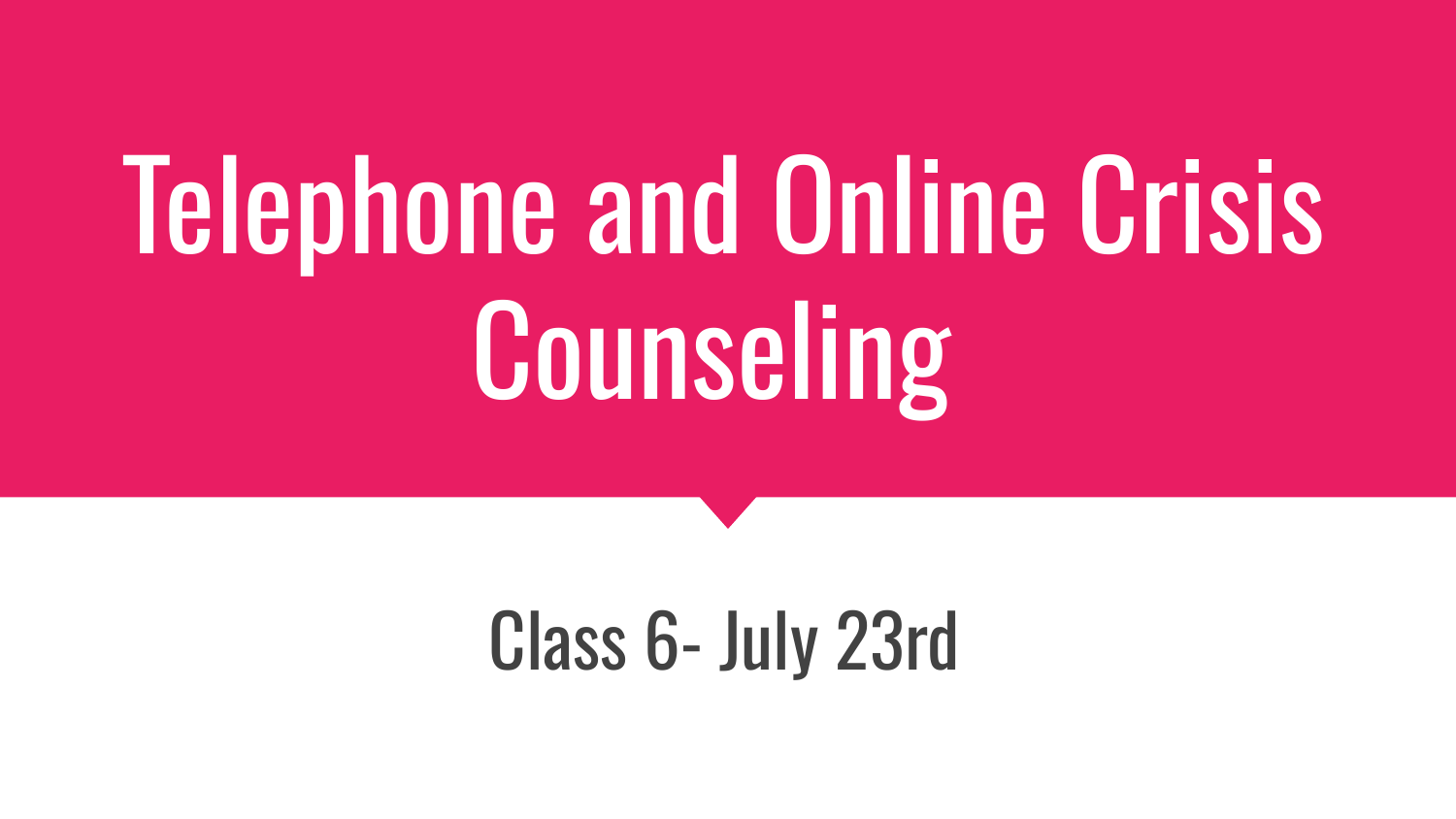

# Telephone and Online Crisis Counseling
Class 6- July 23rd